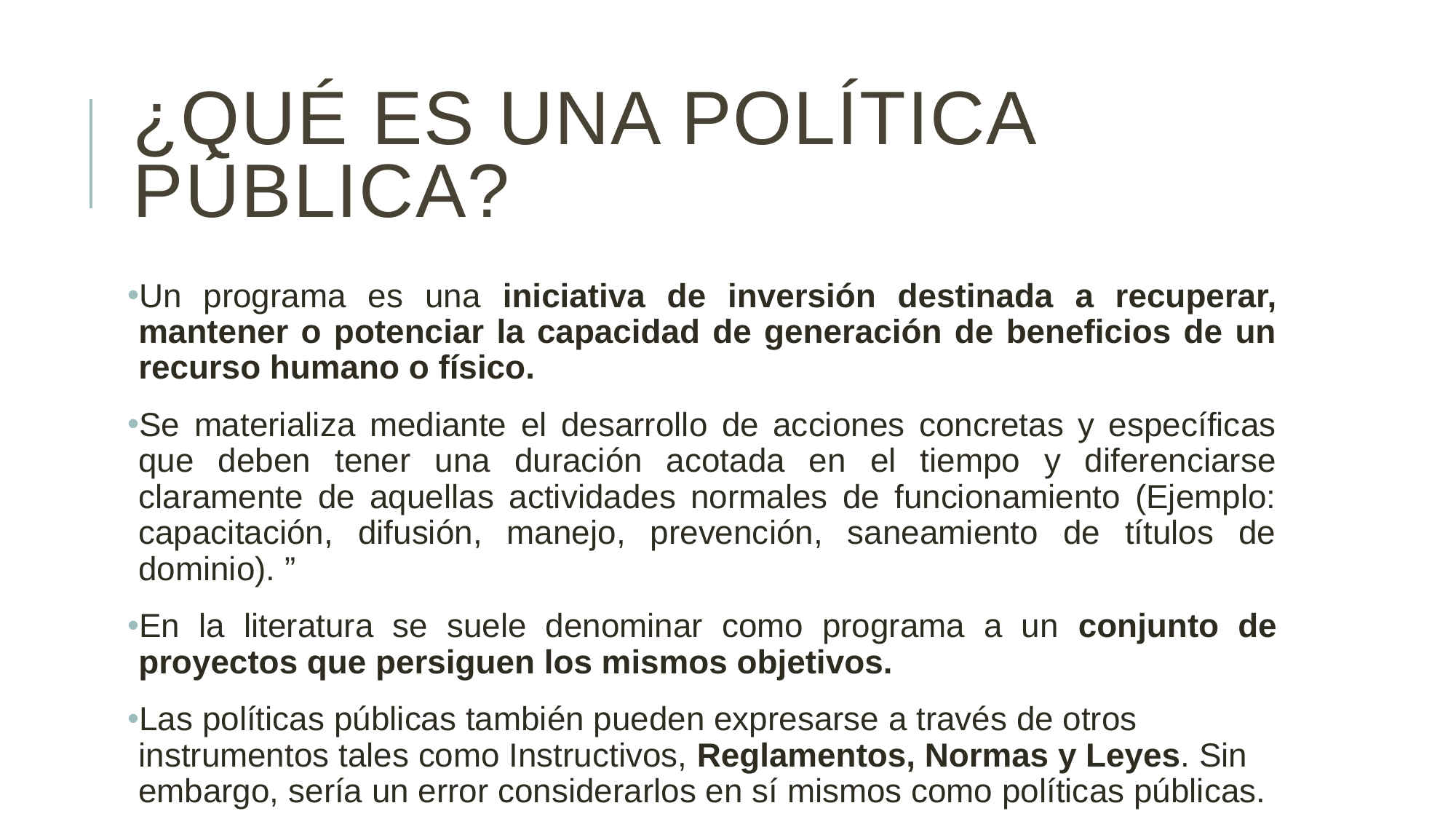

# ¿Qué es una política pública?
Un programa es una iniciativa de inversión destinada a recuperar, mantener o potenciar la capacidad de generación de beneficios de un recurso humano o físico.
Se materializa mediante el desarrollo de acciones concretas y específicas que deben tener una duración acotada en el tiempo y diferenciarse claramente de aquellas actividades normales de funcionamiento (Ejemplo: capacitación, difusión, manejo, prevención, saneamiento de títulos de dominio). ”
En la literatura se suele denominar como programa a un conjunto de proyectos que persiguen los mismos objetivos.
Las políticas públicas también pueden expresarse a través de otros instrumentos tales como Instructivos, Reglamentos, Normas y Leyes. Sin embargo, sería un error considerarlos en sí mismos como políticas públicas.